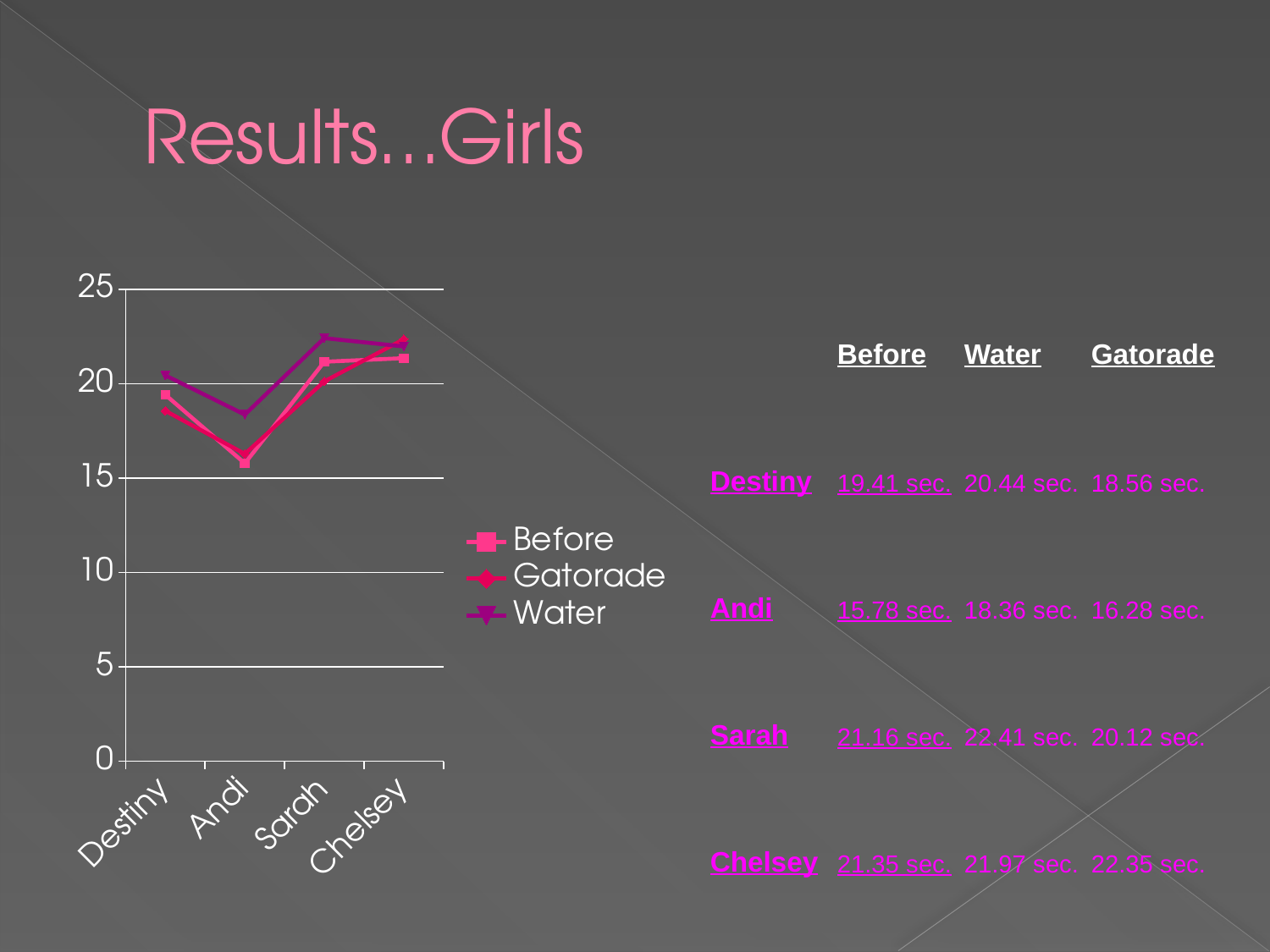

# Results…Girls
|  | Before | Water | Gatorade |
| --- | --- | --- | --- |
| Destiny | 19.41 sec. | 20.44 sec. | 18.56 sec. |
| Andi | 15.78 sec. | 18.36 sec. | 16.28 sec. |
| Sarah | 21.16 sec. | 22.41 sec. | 20.12 sec. |
| Chelsey | 21.35 sec. | 21.97 sec. | 22.35 sec. |

### Chart

| Category | Before | Gatorade | Water |
|---|---|---|---|
| Destiny | 19.41 | 18.56 | 20.439999999999998 |
| Andi | 15.78 | 16.279999999999998 | 18.36 |
| Sarah | 21.16 | 20.12 | 22.41 |
| Chelsey | 21.35 | 22.35 | 21.97 |